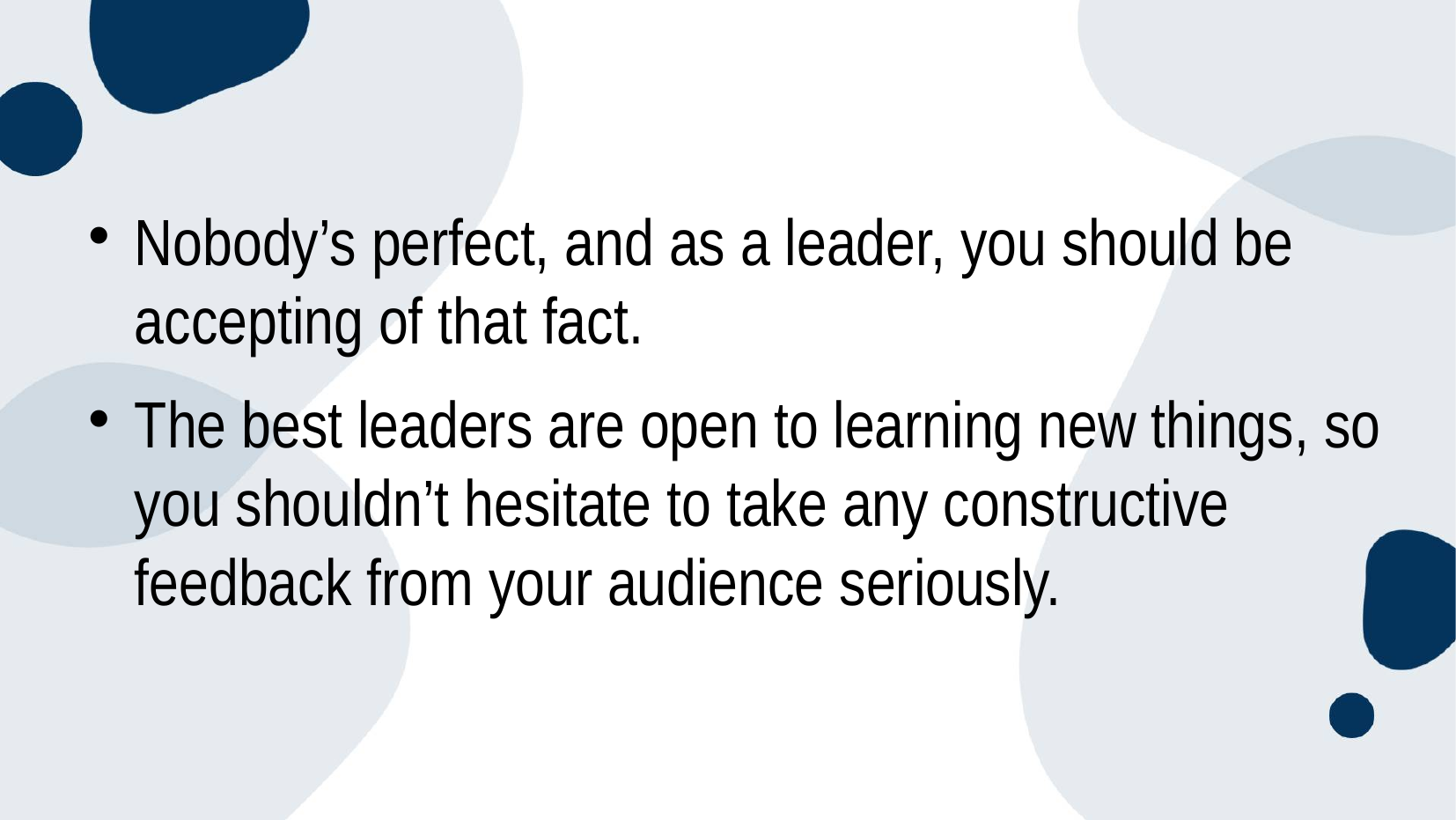

#
Nobody’s perfect, and as a leader, you should be accepting of that fact.
The best leaders are open to learning new things, so you shouldn’t hesitate to take any constructive feedback from your audience seriously.